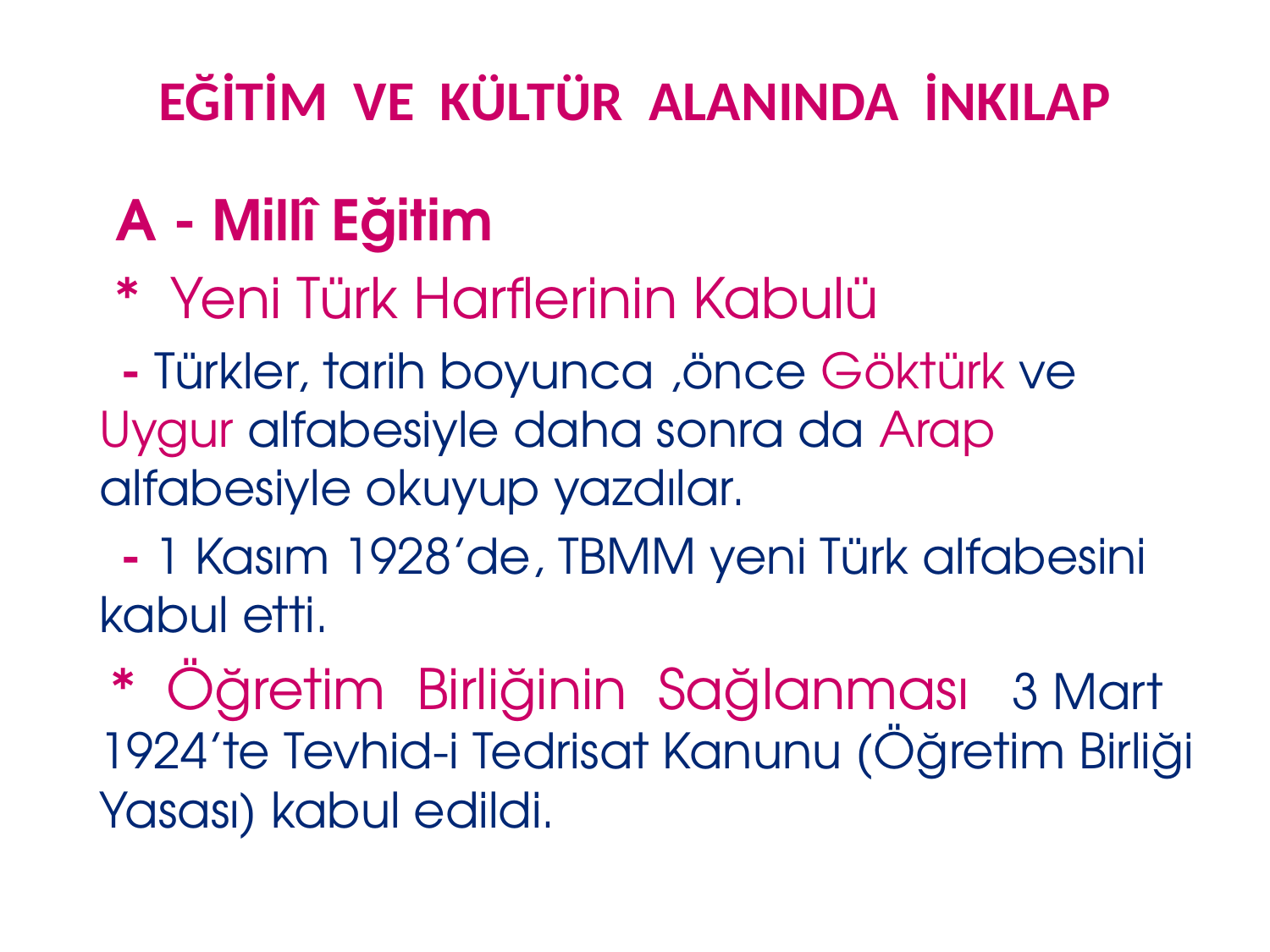

# EĞİTİM  VE  KÜLTÜR  ALANINDA  İNKILAP
     A - Millî Eğitim
     *  Yeni Türk Harflerinin Kabulü
     - Türkler, tarih boyunca ,önce Göktürk ve Uygur alfabesiyle daha sonra da Arap alfabesiyle okuyup yazdılar.
     - 1 Kasım 1928’de, TBMM yeni Türk alfabesini kabul etti.
    *  Öğretim  Birliğinin  Sağlanması   3 Mart 1924’te Tevhid-i Tedrisat Kanunu (Öğretim Birliği Yasası) kabul edildi.